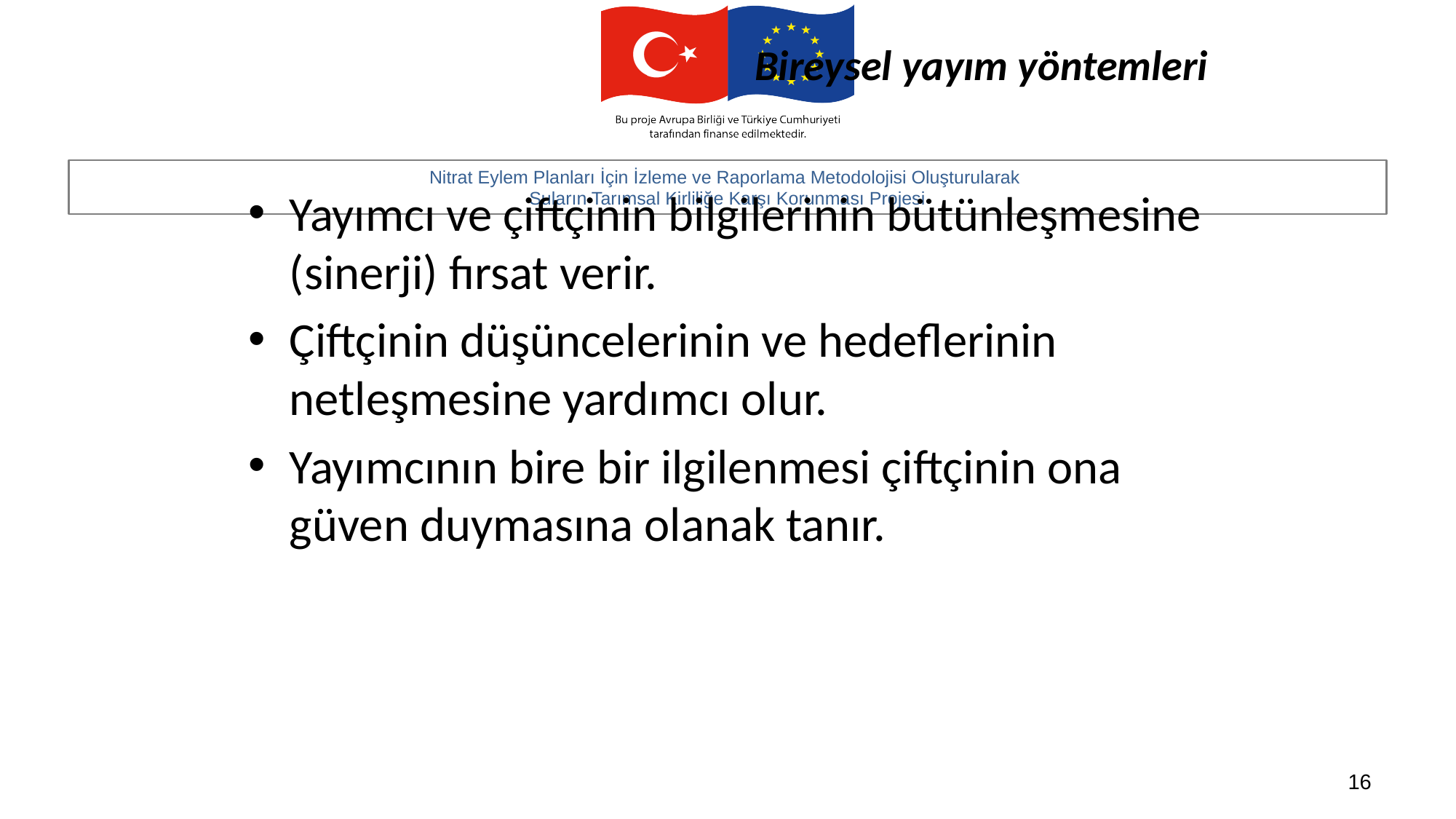

# Bireysel yayım yöntemleri
Yayımcı ve çiftçinin bilgilerinin bütünleşmesine (sinerji) fırsat verir.
Çiftçinin düşüncelerinin ve hedeflerinin netleşmesine yardımcı olur.
Yayımcının bire bir ilgilenmesi çiftçinin ona güven duymasına olanak tanır.
16